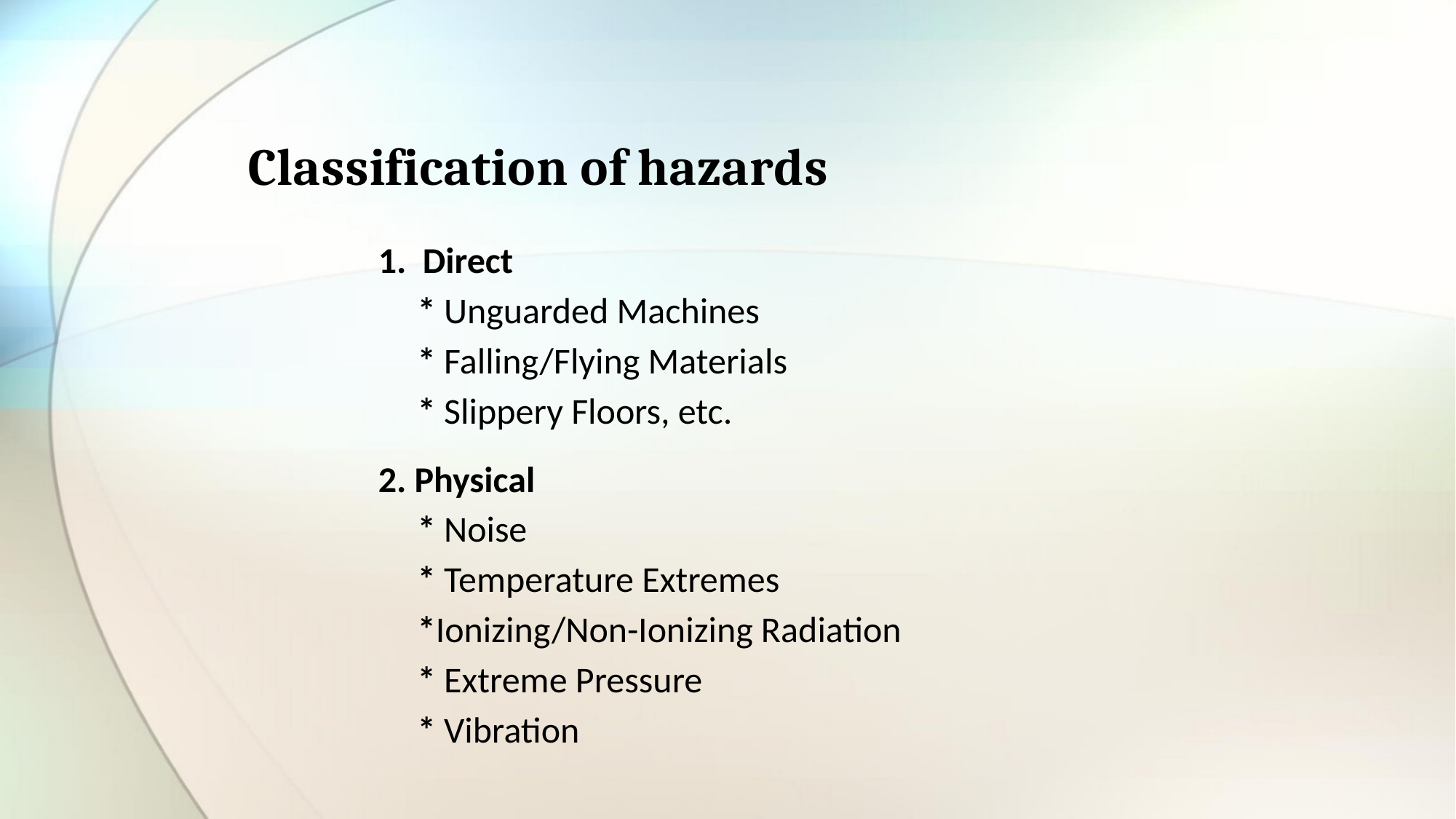

# Classification of hazards
1.  Direct
* Unguarded Machines
* Falling/Flying Materials
* Slippery Floors, etc.
2. Physical
* Noise
* Temperature Extremes
*Ionizing/Non-Ionizing Radiation
* Extreme Pressure
* Vibration